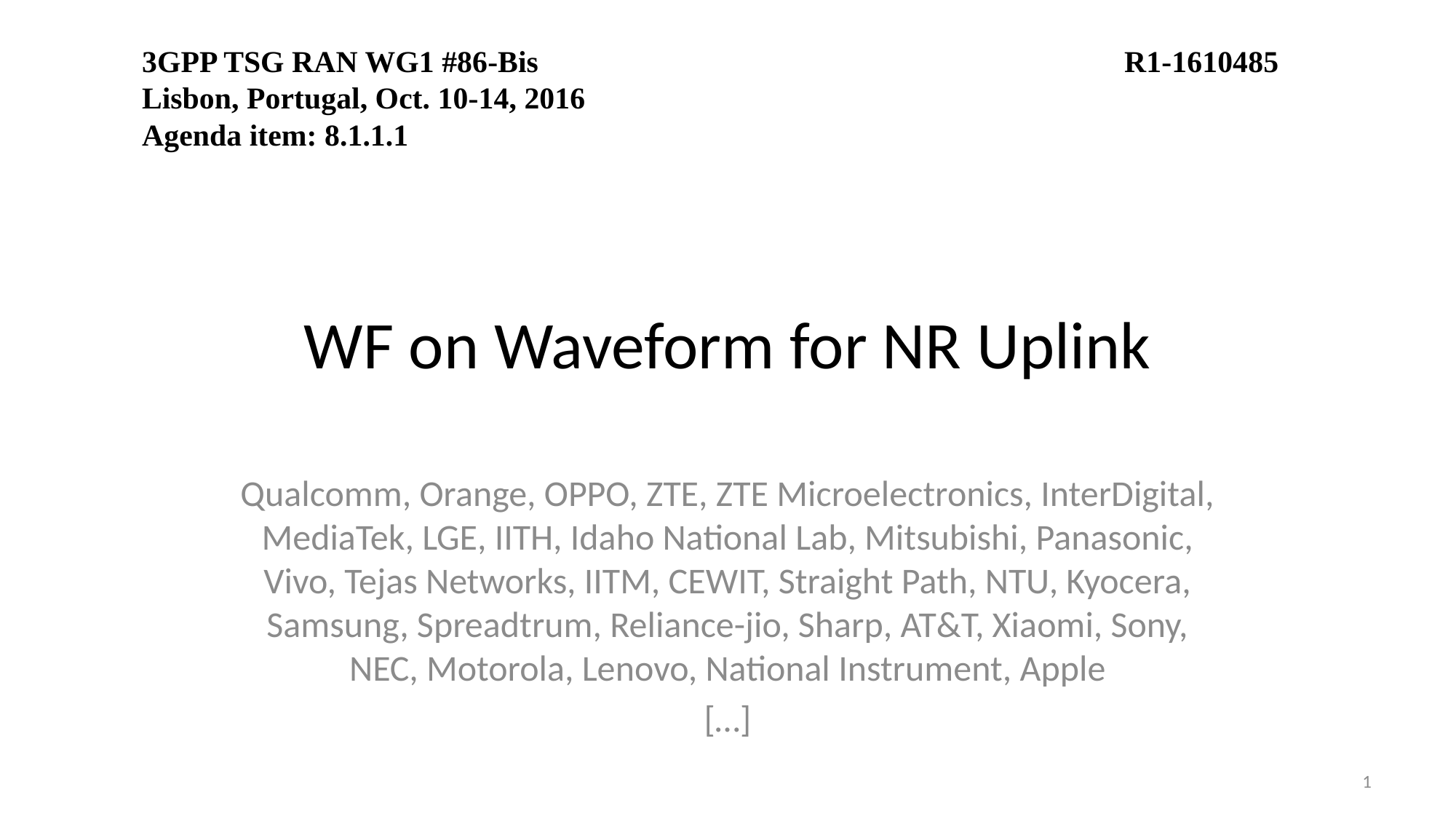

3GPP TSG RAN WG1 #86-Bis				       		R1-1610485
Lisbon, Portugal, Oct. 10-14, 2016
Agenda item: 8.1.1.1
# WF on Waveform for NR Uplink
Qualcomm, Orange, OPPO, ZTE, ZTE Microelectronics, InterDigital, MediaTek, LGE, IITH, Idaho National Lab, Mitsubishi, Panasonic, Vivo, Tejas Networks, IITM, CEWIT, Straight Path, NTU, Kyocera, Samsung, Spreadtrum, Reliance-jio, Sharp, AT&T, Xiaomi, Sony, NEC, Motorola, Lenovo, National Instrument, Apple
[…]
1